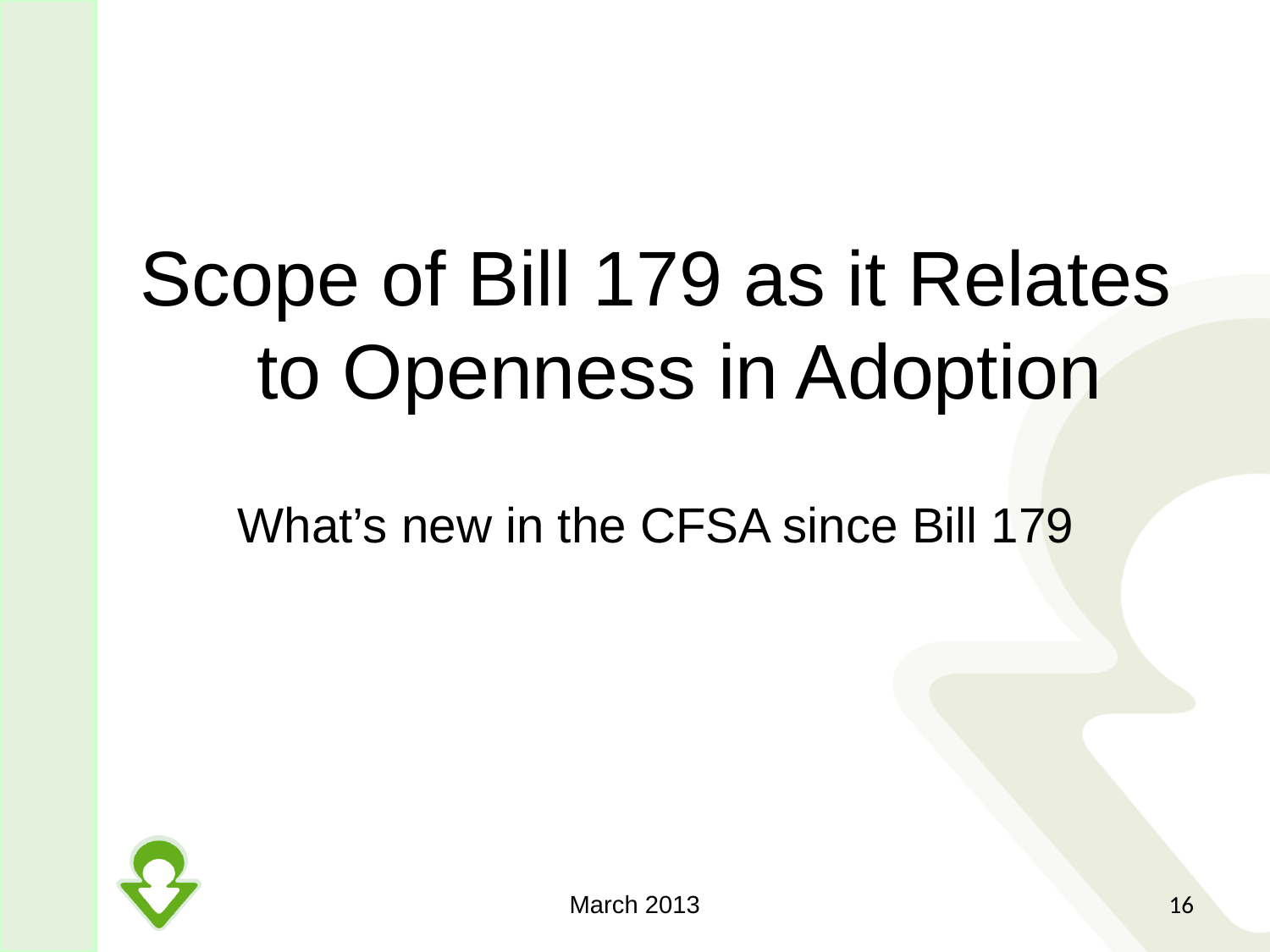

#
Scope of Bill 179 as it Relates to Openness in Adoption

What’s new in the CFSA since Bill 179

March 2013
16